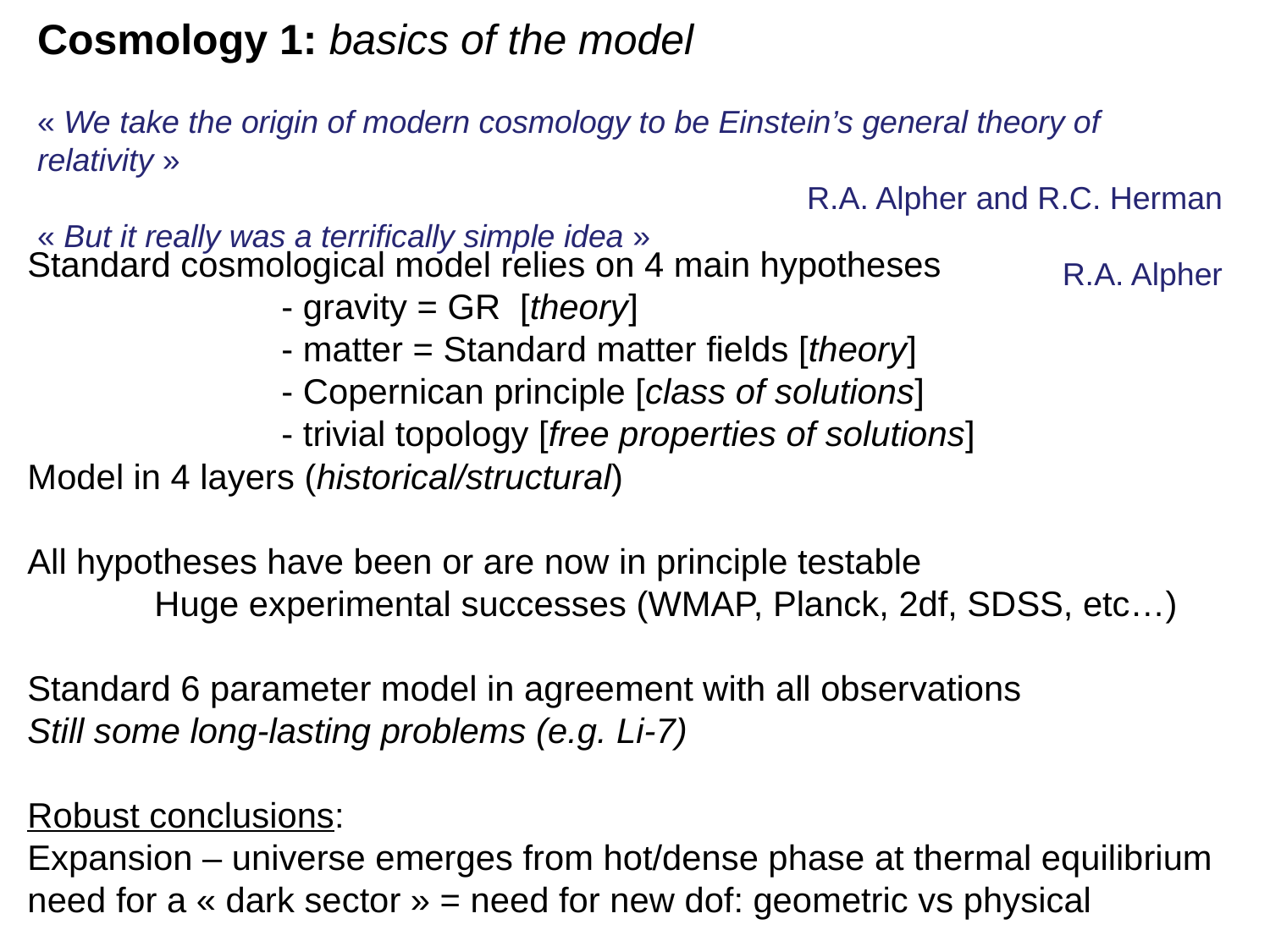

Cosmology 1: basics of the model

« We take the origin of modern cosmology to be Einstein’s general theory of relativity »
R.A. Alpher and R.C. Herman
« But it really was a terrifically simple idea »
R.A. Alpher

Standard cosmological model relies on 4 main hypotheses
		- gravity = GR  [theory]
		- matter = Standard matter fields [theory]
		- Copernican principle [class of solutions]
		- trivial topology [free properties of solutions]
Model in 4 layers (historical/structural)

All hypotheses have been or are now in principle testable
	Huge experimental successes (WMAP, Planck, 2df, SDSS, etc…)

Standard 6 parameter model in agreement with all observations
Still some long-lasting problems (e.g. Li-7)

Robust conclusions:
Expansion – universe emerges from hot/dense phase at thermal equilibrium
need for a « dark sector » = need for new dof: geometric vs physical